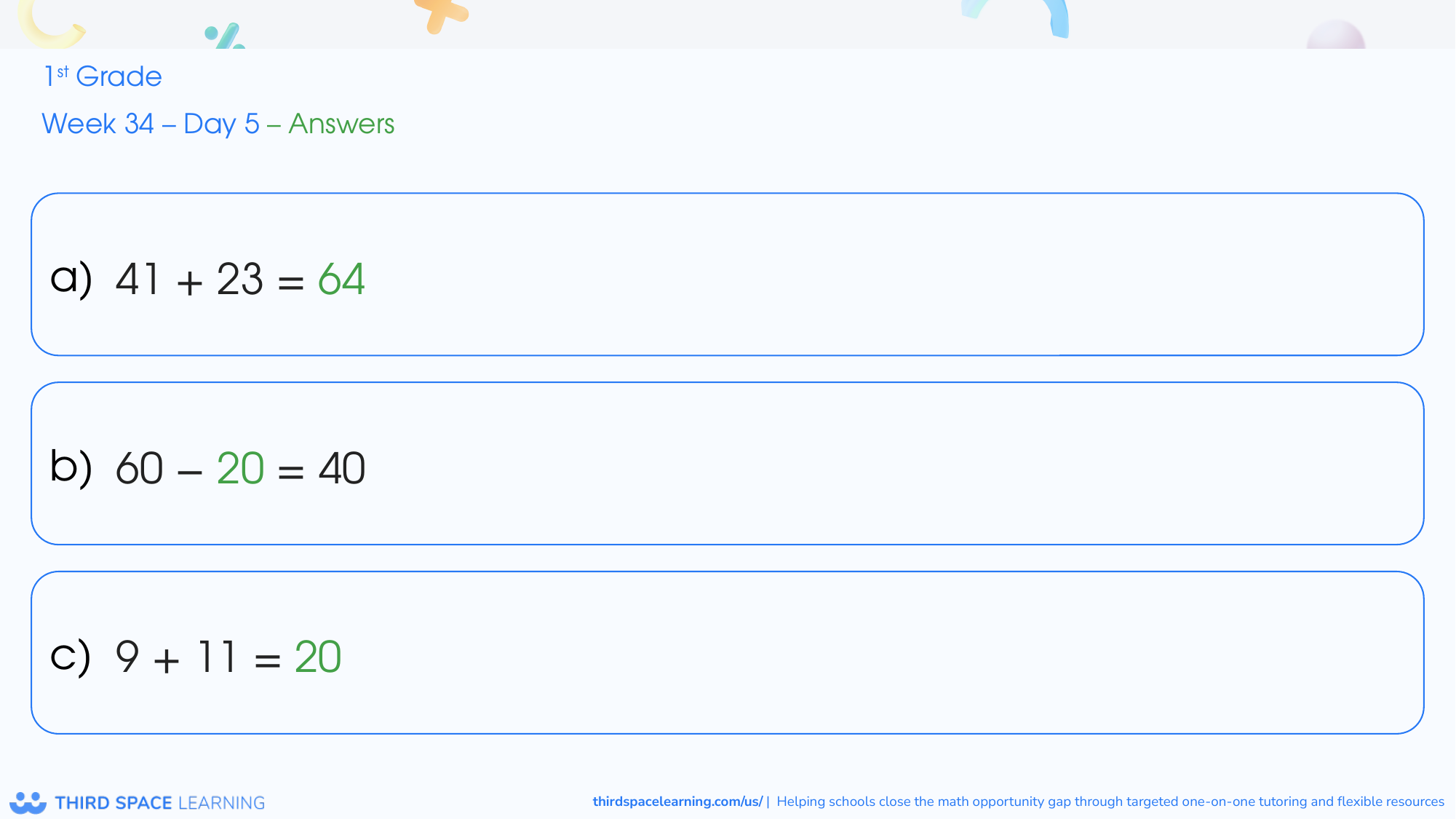

1st Grade
Week 34 – Day 5 – Answers
41 + 23 = 64
60 − 20 = 40
9 + 11 = 20